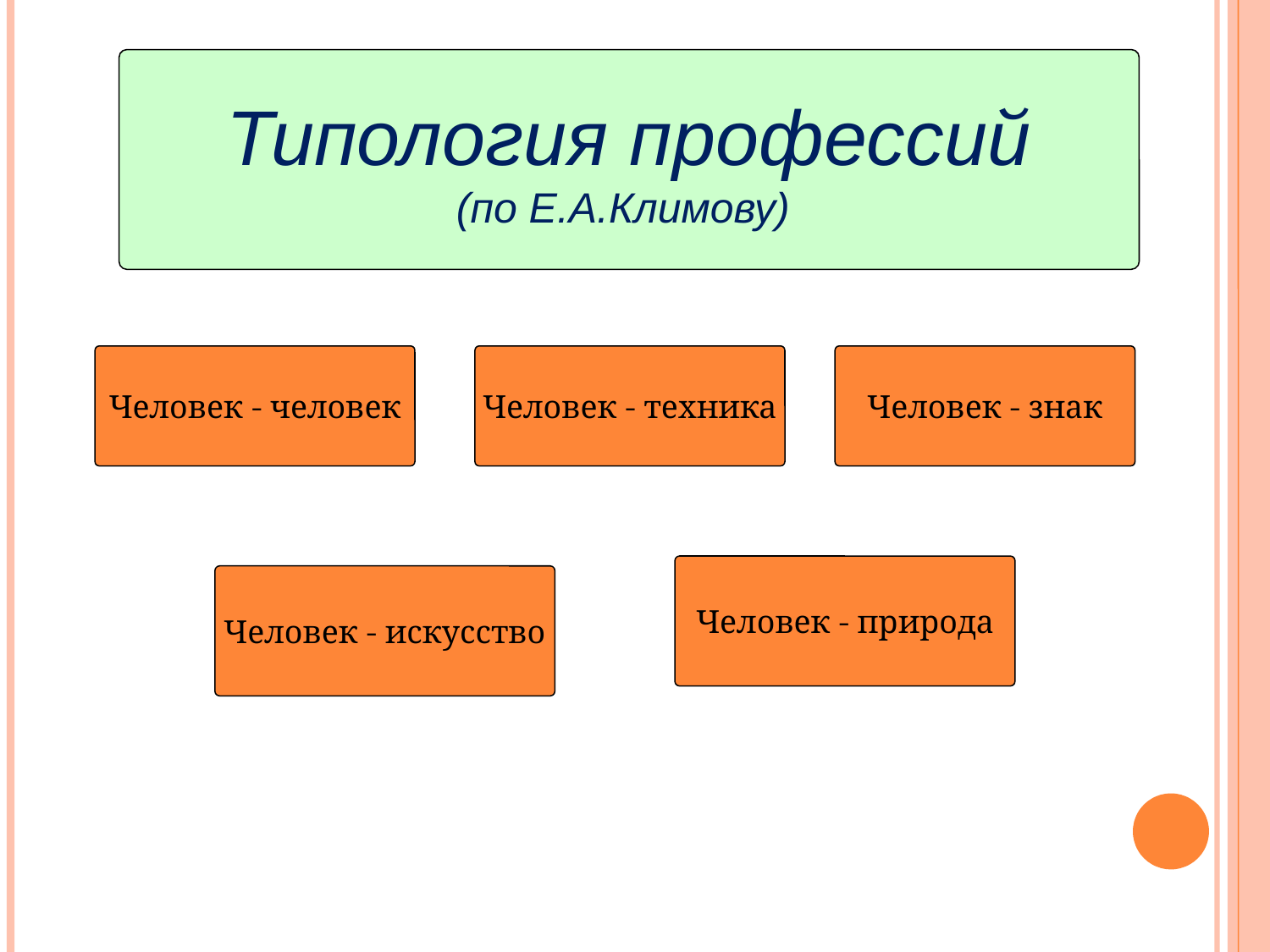

Типология профессий
(по Е.А.Климову)
Человек - человек
Человек - техника
Человек - знак
Человек - природа
Человек - искусство